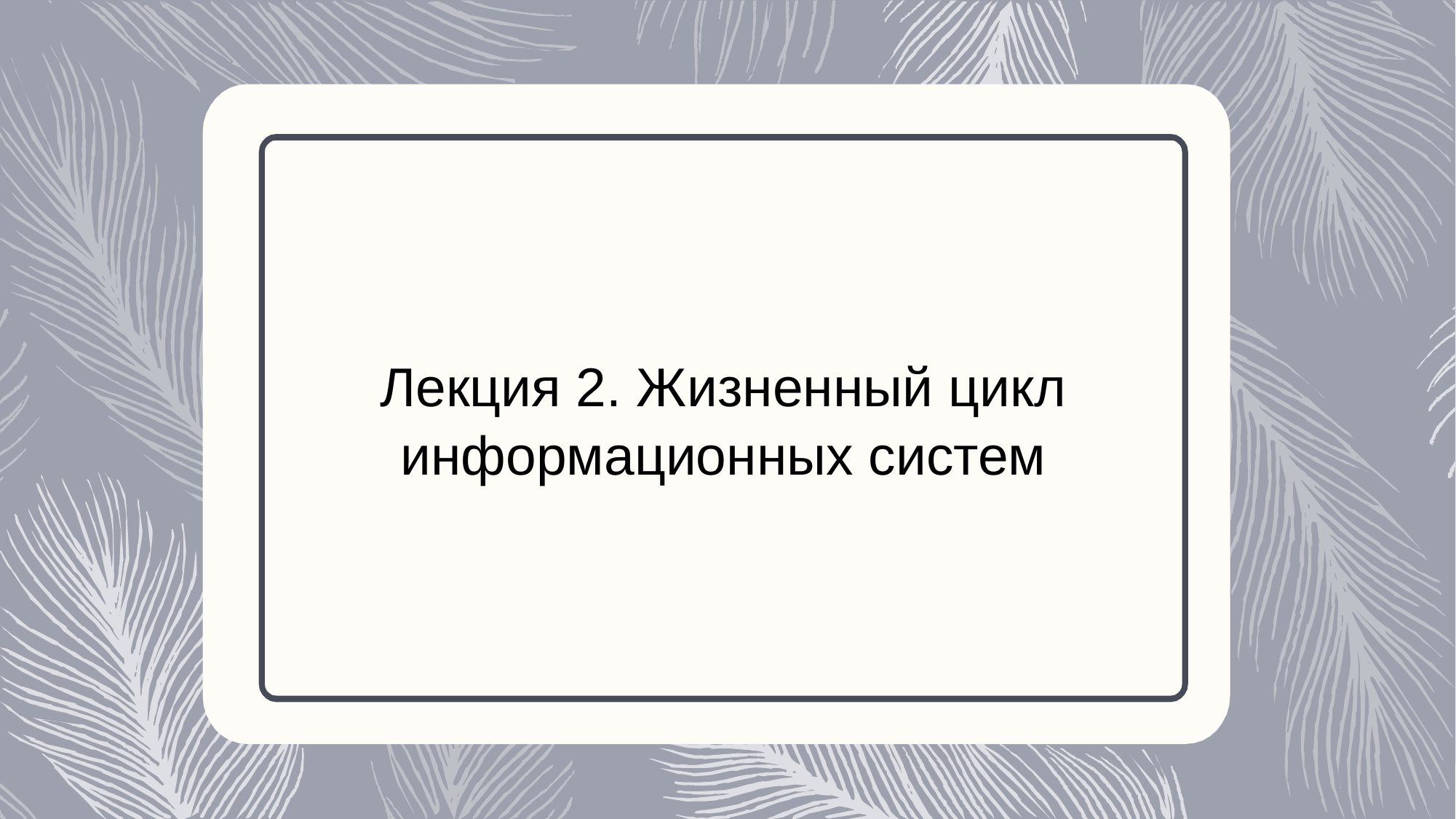

# Лекция 2. Жизненный цикл информационных систем